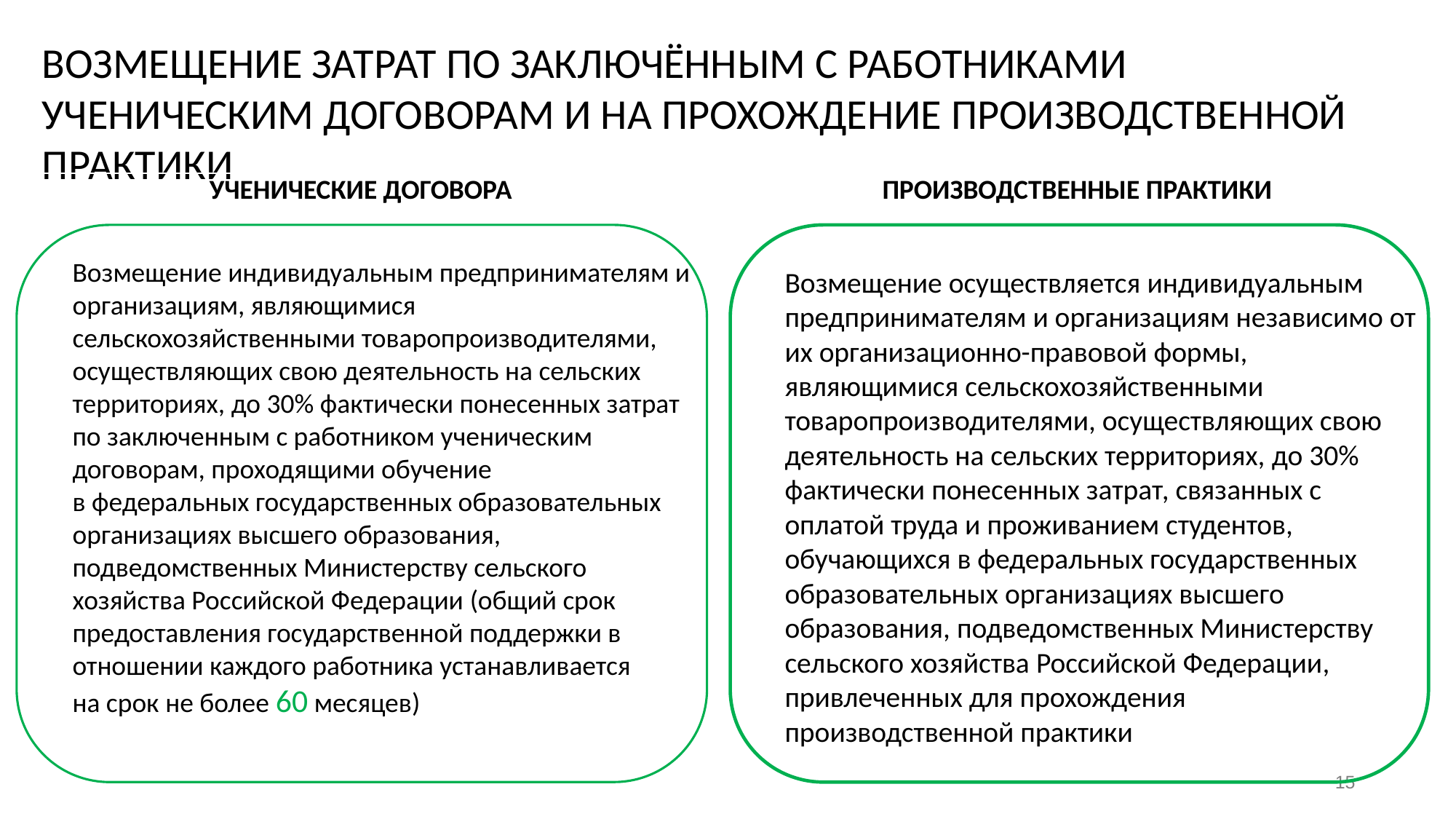

# ВОЗМЕЩЕНИЕ ЗАТРАТ ПО ЗАКЛЮЧЁННЫМ С РАБОТНИКАМИ УЧЕНИЧЕСКИМ ДОГОВОРАМ И НА ПРОХОЖДЕНИЕ ПРОИЗВОДСТВЕННОЙ ПРАКТИКИ
| УЧЕНИЧЕСКИЕ ДОГОВОРА |  | ПРОИЗВОДСТВЕННЫЕ ПРАКТИКИ |
| --- | --- | --- |

Возмещение индивидуальным предпринимателям и организациям, являющимися сельскохозяйственными товаропроизводителями, осуществляющих свою деятельность на сельских территориях, до 30% фактически понесенных затрат по заключенным с работником ученическим договорам, проходящими обучение
в федеральных государственных образовательных организациях высшего образования, подведомственных Министерству сельского хозяйства Российской Федерации (общий срок предоставления государственной поддержки в отношении каждого работника устанавливается
на срок не более 60 месяцев)
Возмещение осуществляется индивидуальным предпринимателям и организациям независимо от их организационно-правовой формы, являющимися сельскохозяйственными товаропроизводителями, осуществляющих свою деятельность на сельских территориях, до 30% фактически понесенных затрат, связанных с оплатой труда и проживанием студентов, обучающихся в федеральных государственных образовательных организациях высшего образования, подведомственных Министерству сельского хозяйства Российской Федерации, привлеченных для прохождения производственной практики
15